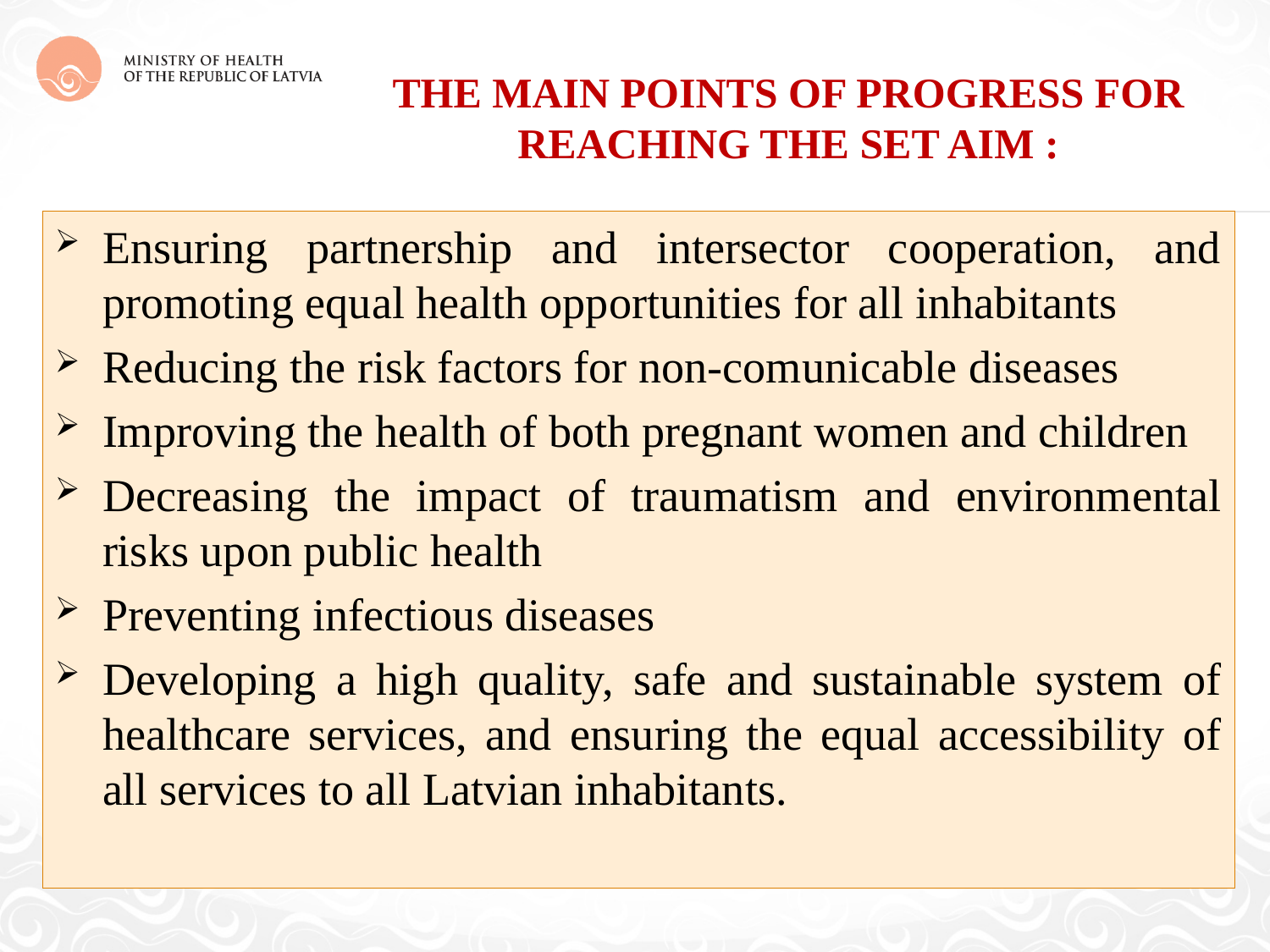

# The main points of progress for reaching the set aim :
Ensuring partnership and intersector cooperation, and promoting equal health opportunities for all inhabitants
Reducing the risk factors for non-comunicable diseases
Improving the health of both pregnant women and children
Decreasing the impact of traumatism and environmental risks upon public health
Preventing infectious diseases
Developing a high quality, safe and sustainable system of healthcare services, and ensuring the equal accessibility of all services to all Latvian inhabitants.